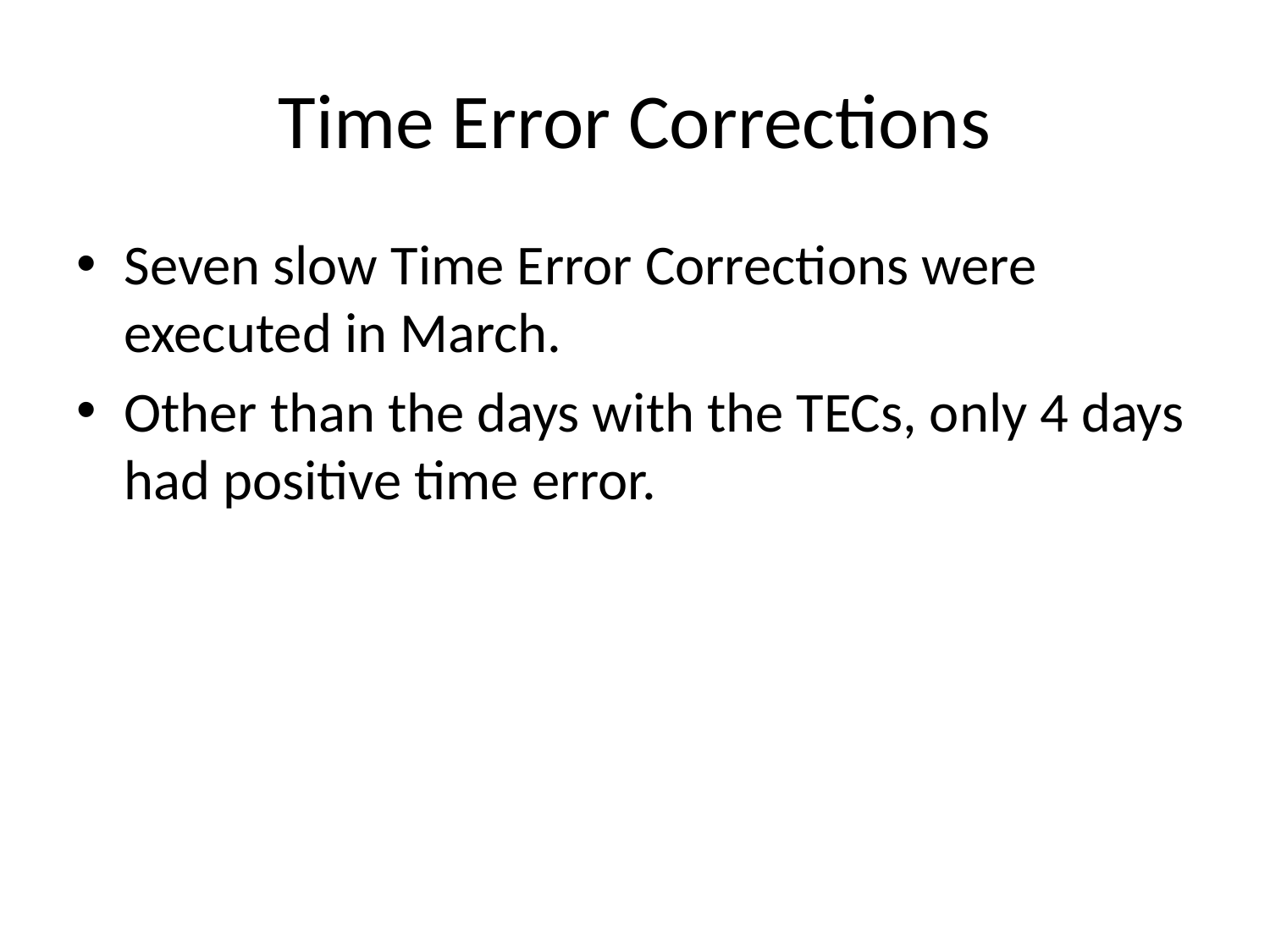

# Time Error Corrections
Seven slow Time Error Corrections were executed in March.
Other than the days with the TECs, only 4 days had positive time error.